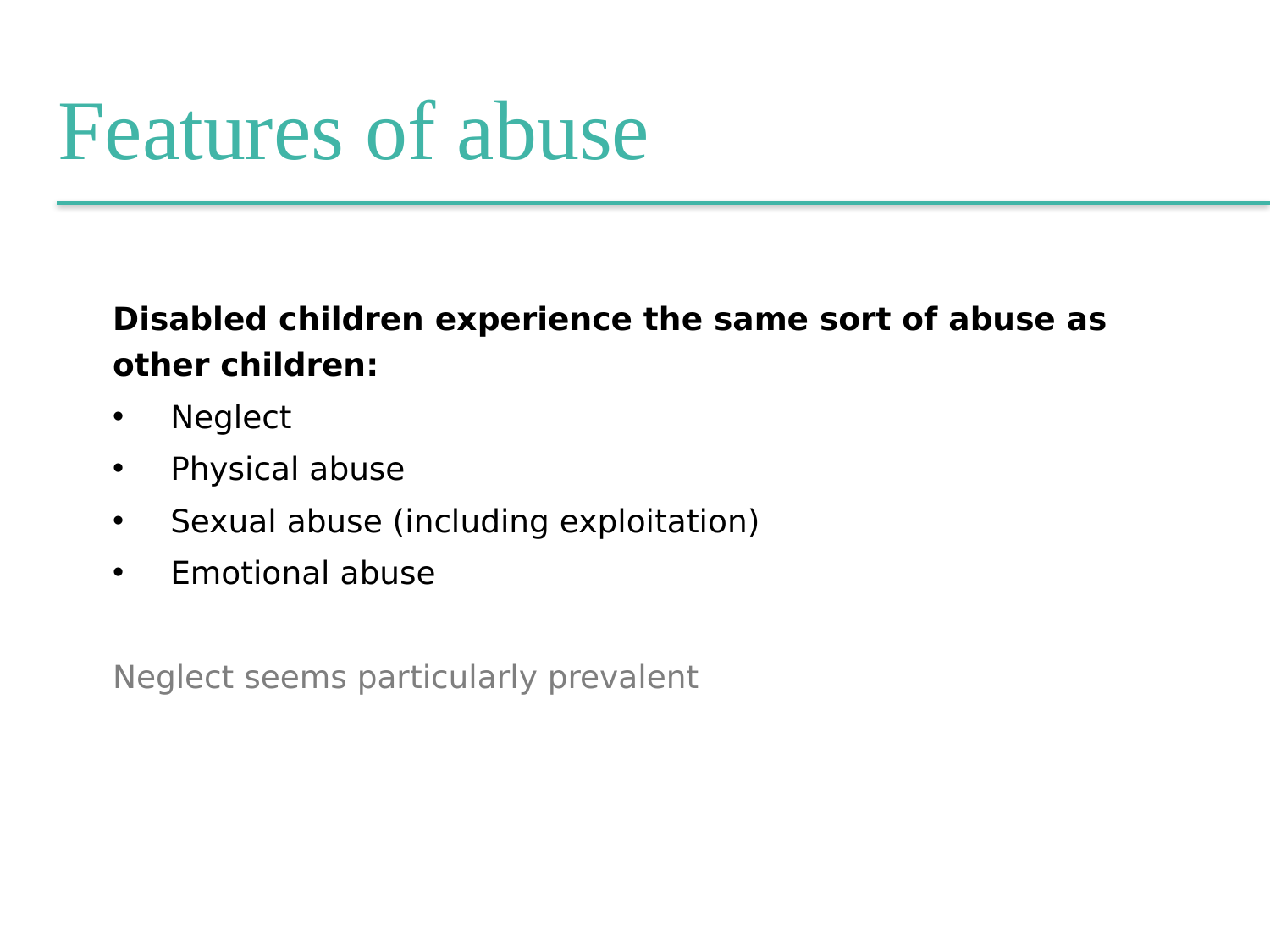

Features of abuse
Disabled children experience the same sort of abuse as other children:
 Neglect
 Physical abuse
 Sexual abuse (including exploitation)
 Emotional abuse

Neglect seems particularly prevalent